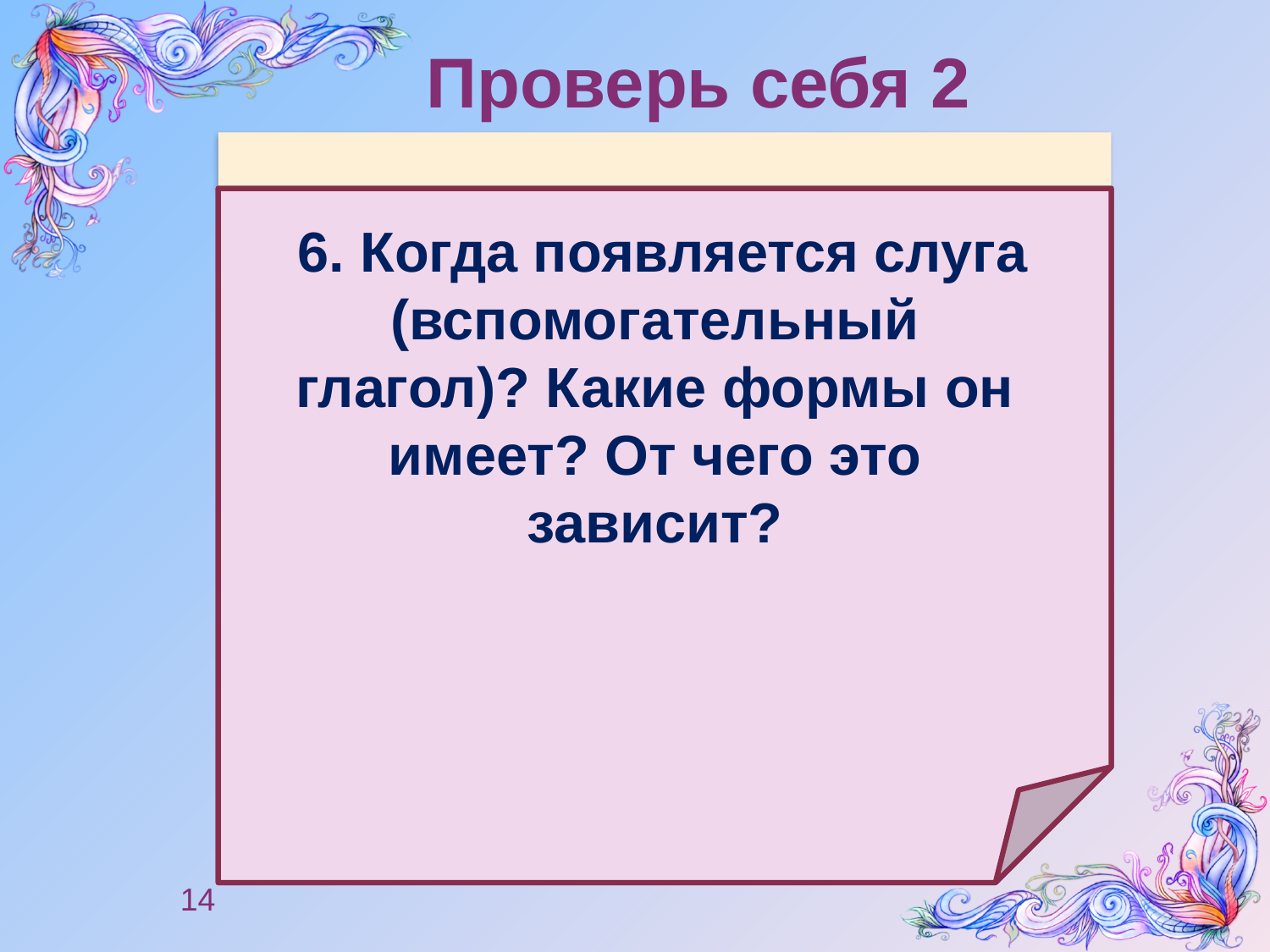

# Проверь себя 2

 7. Расскажите о построении утвердительного предложения с местоимениями I/he, she, it/we, you, they?

 6. Когда появляется слуга (вспомогательный глагол)? Какие формы он имеет? От чего это зависит?

14